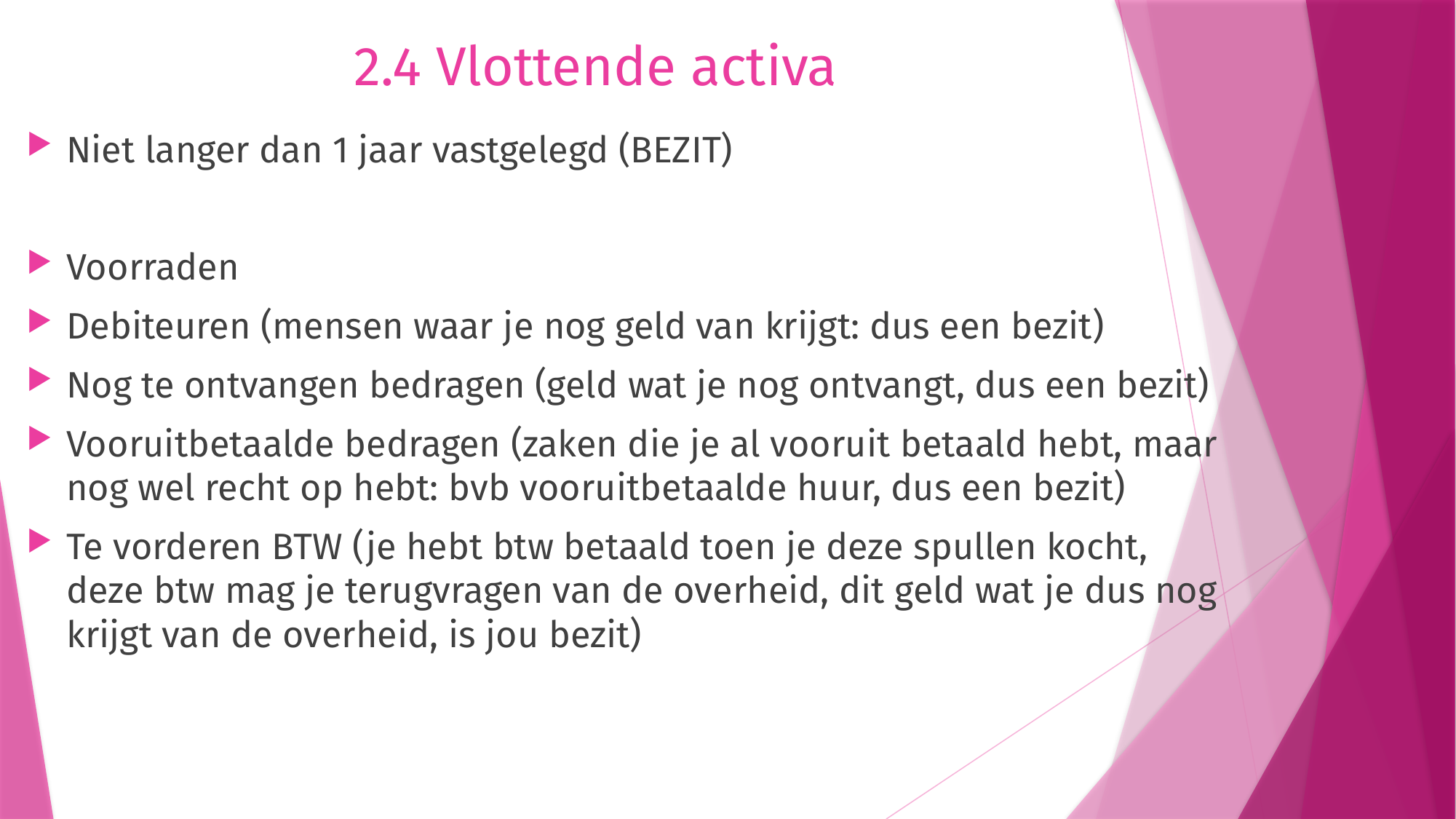

2.4 Vlottende activa
Niet langer dan 1 jaar vastgelegd (BEZIT)

Voorraden
Debiteuren (mensen waar je nog geld van krijgt: dus een bezit)
Nog te ontvangen bedragen (geld wat je nog ontvangt, dus een bezit)
Vooruitbetaalde bedragen (zaken die je al vooruit betaald hebt, maar nog wel recht op hebt: bvb vooruitbetaalde huur, dus een bezit)
Te vorderen BTW (je hebt btw betaald toen je deze spullen kocht, deze btw mag je terugvragen van de overheid, dit geld wat je dus nog krijgt van de overheid, is jou bezit)